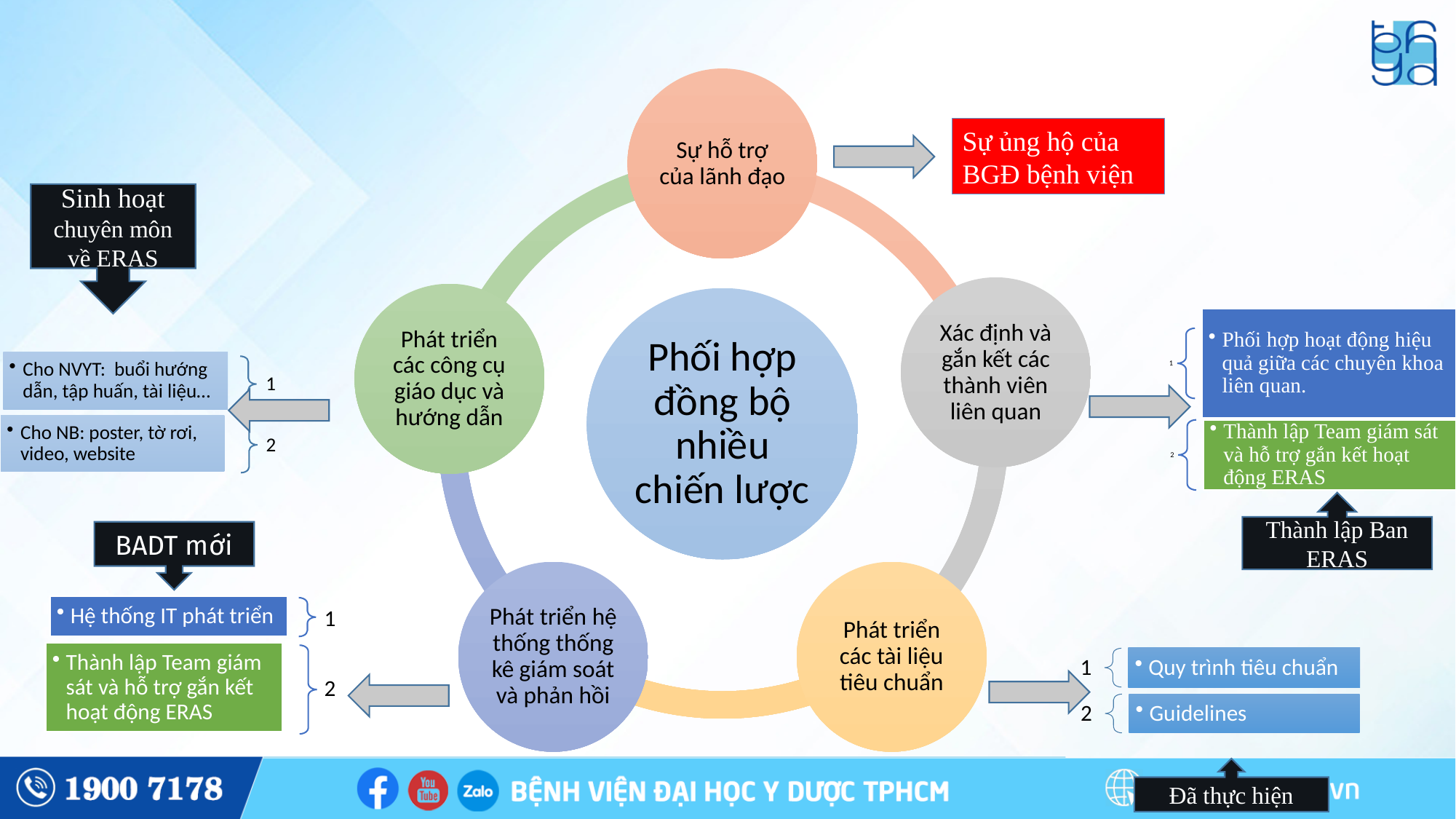

Phối hợp đồng bộ nhiều chiến lược
Sự hỗ trợ của lãnh đạo
Xác định và gắn kết các thành viên liên quan
Phát triển các tài liệu tiêu chuẩn
Phát triển hệ thống thống kê giám soát và phản hồi
Phát triển các công cụ giáo dục và hướng dẫn
Sự ủng hộ của BGĐ bệnh viện

Sinh hoạt chuyên môn về ERAS
1
Phối hợp hoạt động hiệu quả giữa các chuyên khoa liên quan.
2
Thành lập Team giám sát và hỗ trợ gắn kết hoạt động ERAS
1
Cho NVYT:  buổi hướng dẫn, tập huấn, tài liệu…
2
Cho NB: poster, tờ rơi, video, website

Thành lập Ban ERAS
BADT mới
1
Hệ thống IT phát triển
2
Thành lập Team giám sát và hỗ trợ gắn kết hoạt động ERAS
1
Quy trình tiêu chuẩn
2
Guidelines

Đã thực hiện